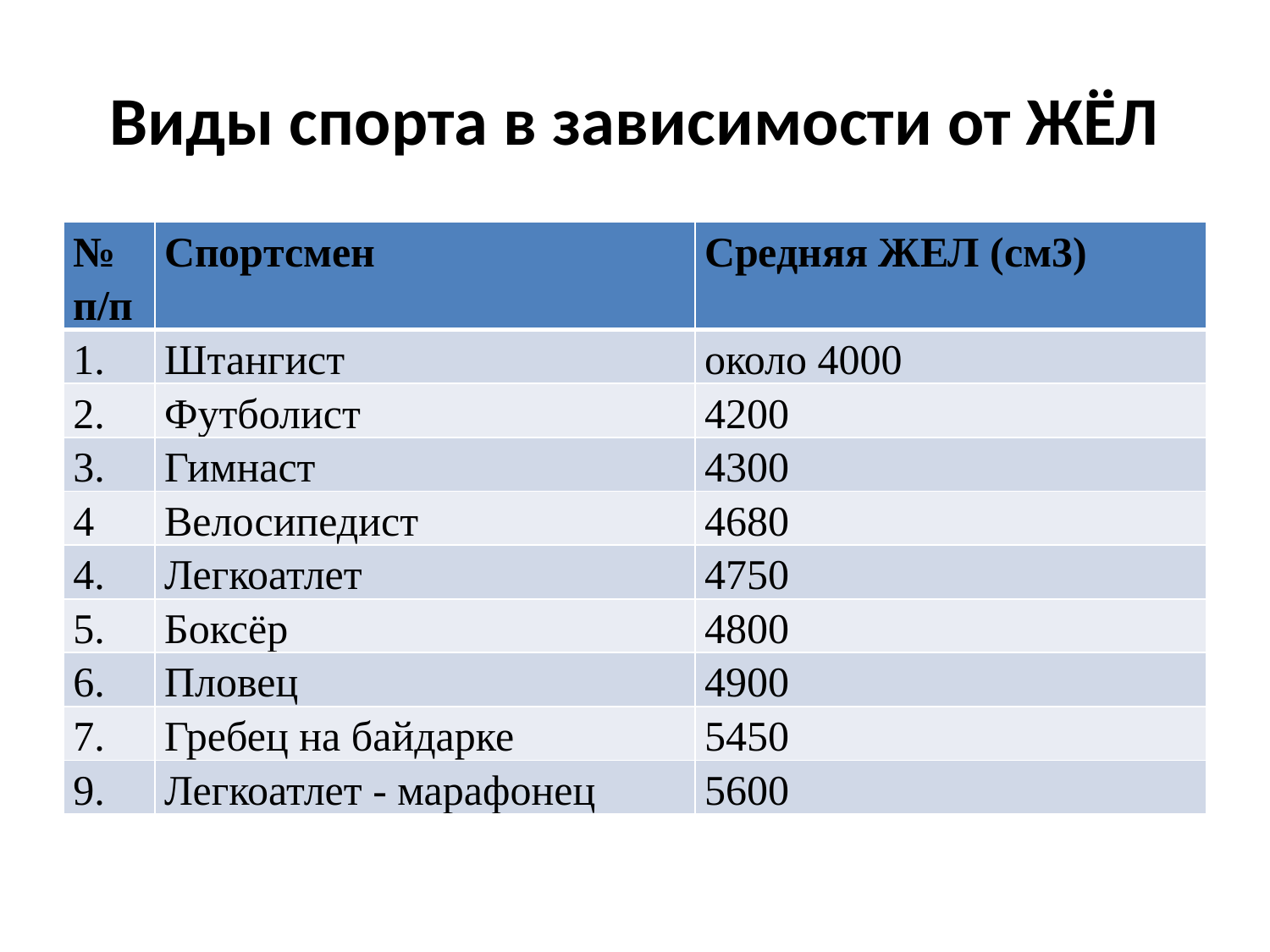

# Виды спорта в зависимости от ЖЁЛ
| № п/п | Спортсмен | Средняя ЖЕЛ (см3) |
| --- | --- | --- |
| 1. | Штангист | около 4000 |
| 2. | Футболист | 4200 |
| 3. | Гимнаст | 4300 |
| 4 | Велосипедист | 4680 |
| 4. | Легкоатлет | 4750 |
| 5. | Боксёр | 4800 |
| 6. | Пловец | 4900 |
| 7. | Гребец на байдарке | 5450 |
| 9. | Легкоатлет - марафонец | 5600 |